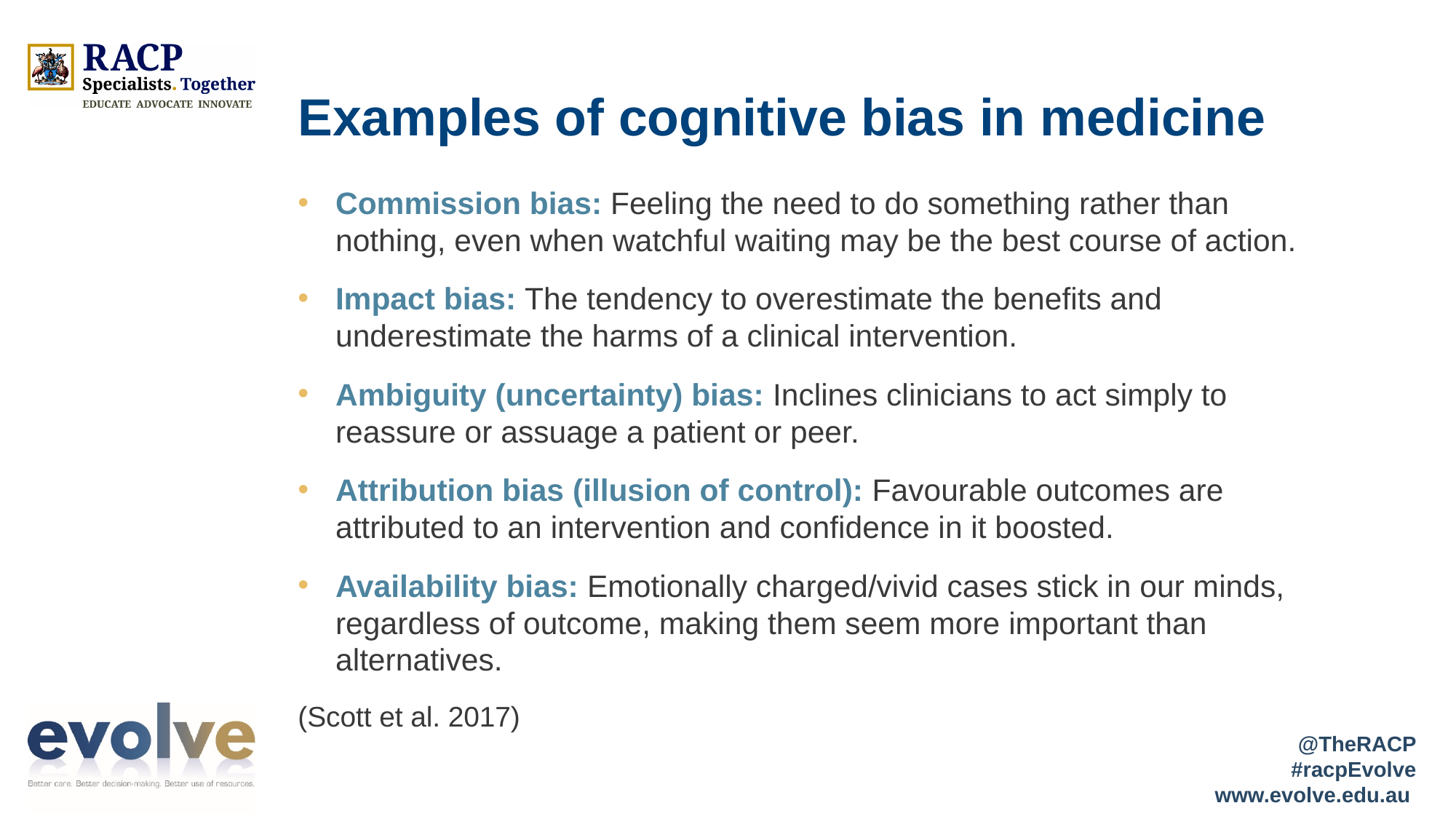

# Examples of cognitive bias in medicine
Commission bias: Feeling the need to do something rather than nothing, even when watchful waiting may be the best course of action.
Impact bias: The tendency to overestimate the benefits and underestimate the harms of a clinical intervention.
Ambiguity (uncertainty) bias: Inclines clinicians to act simply to reassure or assuage a patient or peer.
Attribution bias (illusion of control): Favourable outcomes are attributed to an intervention and confidence in it boosted.
Availability bias: Emotionally charged/vivid cases stick in our minds, regardless of outcome, making them seem more important than alternatives.
(Scott et al. 2017)